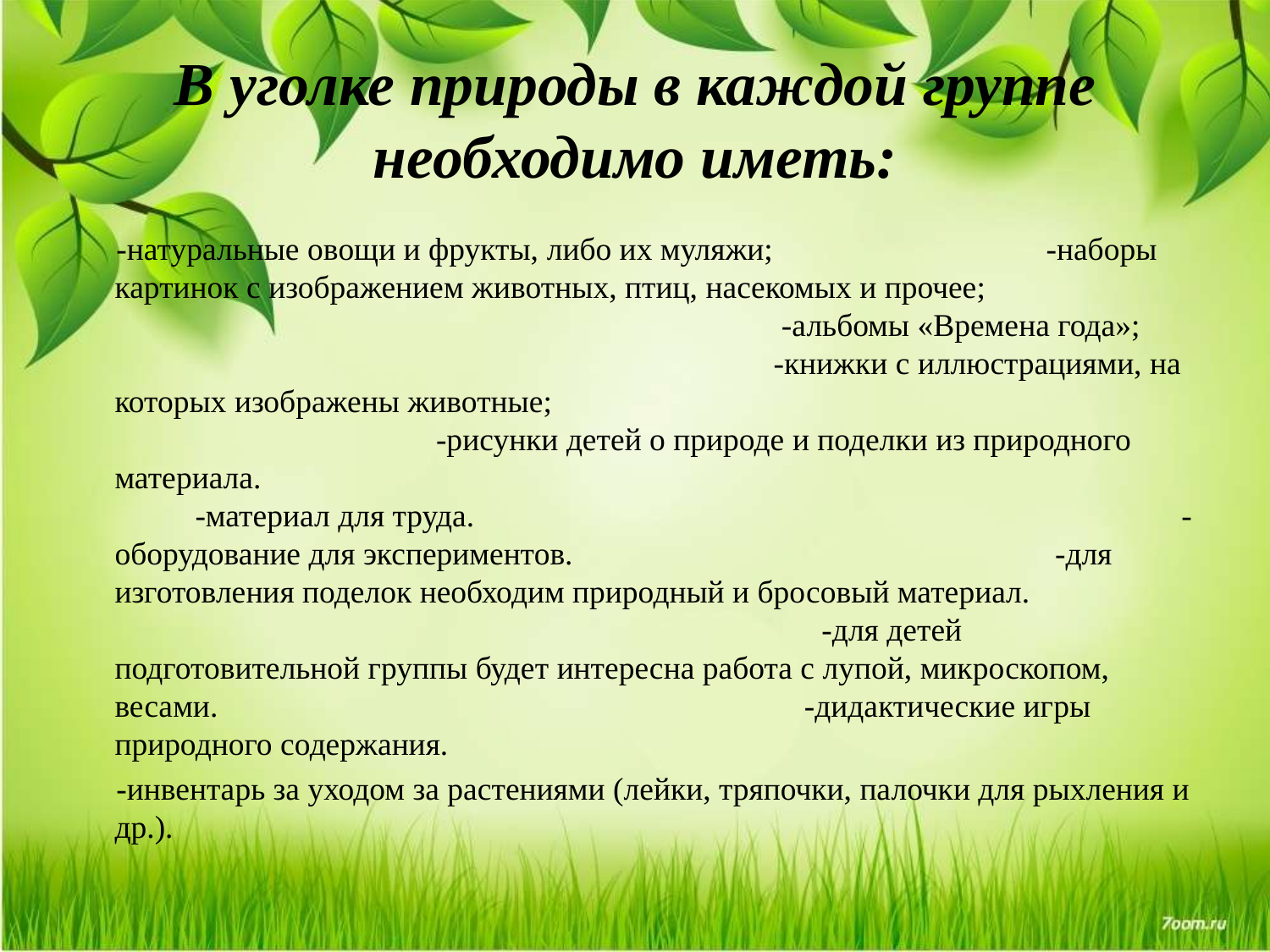

# В уголке природы в каждой группе необходимо иметь:
     -натуральные овощи и фрукты, либо их муляжи;                                  -наборы картинок с изображением животных, птиц, насекомых и прочее;                                                                                                             -альбомы «Времена года»;                                                                                         -книжки с иллюстрациями, на которых изображены животные;                                                                                                                        -рисунки детей о природе и поделки из природного материала.                                                                                                                              -материал для труда.                                                                                        -оборудование для экспериментов.                                                            -для изготовления поделок необходим природный и бросовый материал.                                                                                                             -для детей подготовительной группы будет интересна работа с лупой, микроскопом, весами.                                                                         -дидактические игры природного содержания.
     -инвентарь за уходом за растениями (лейки, тряпочки, палочки для рыхления и др.).